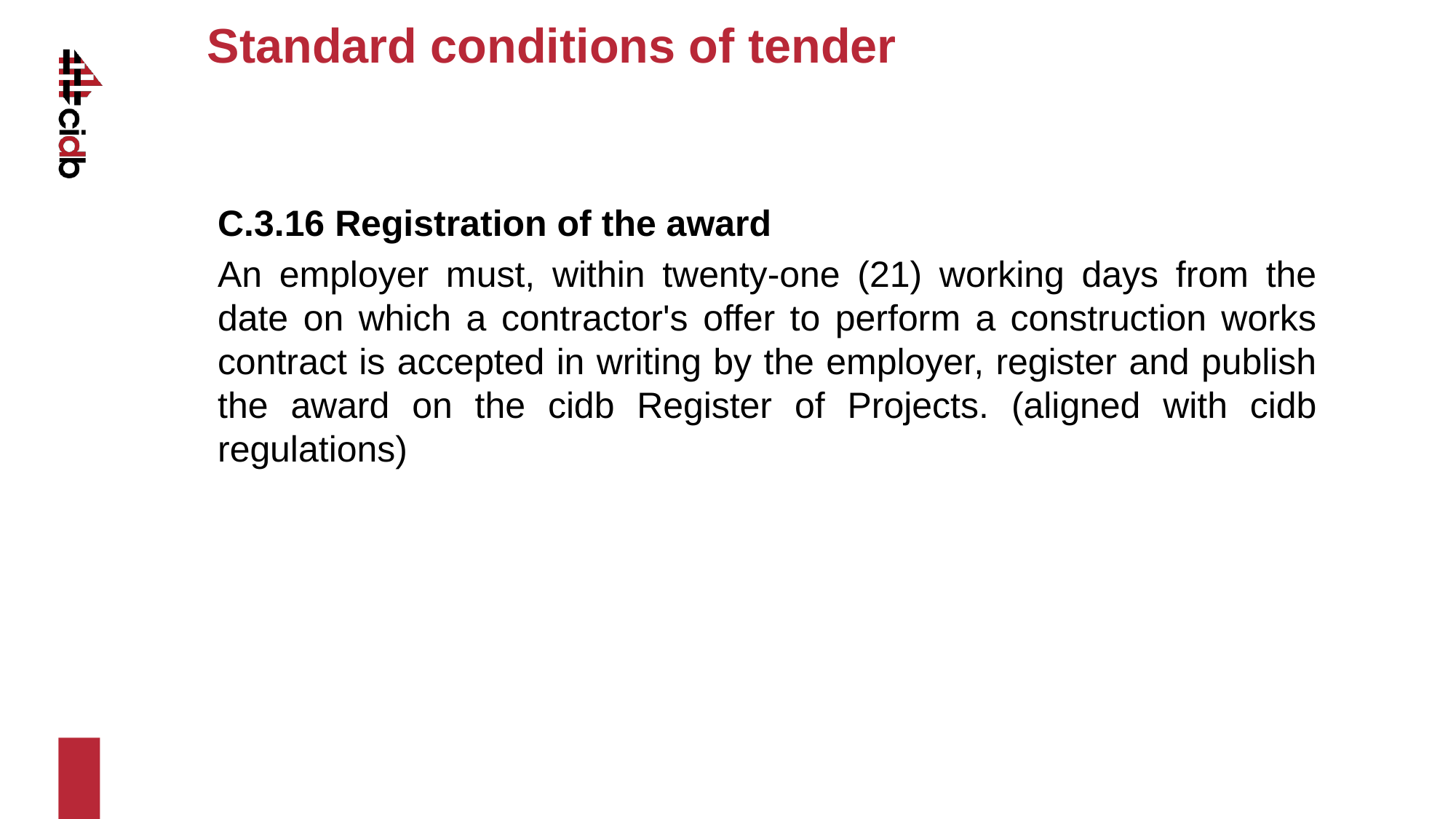

# Standard conditions of tender

C.3.16 Registration of the award
An employer must, within twenty-one (21) working days from the date on which a contractor's offer to perform a construction works contract is accepted in writing by the employer, register and publish the award on the cidb Register of Projects. (aligned with cidb regulations)